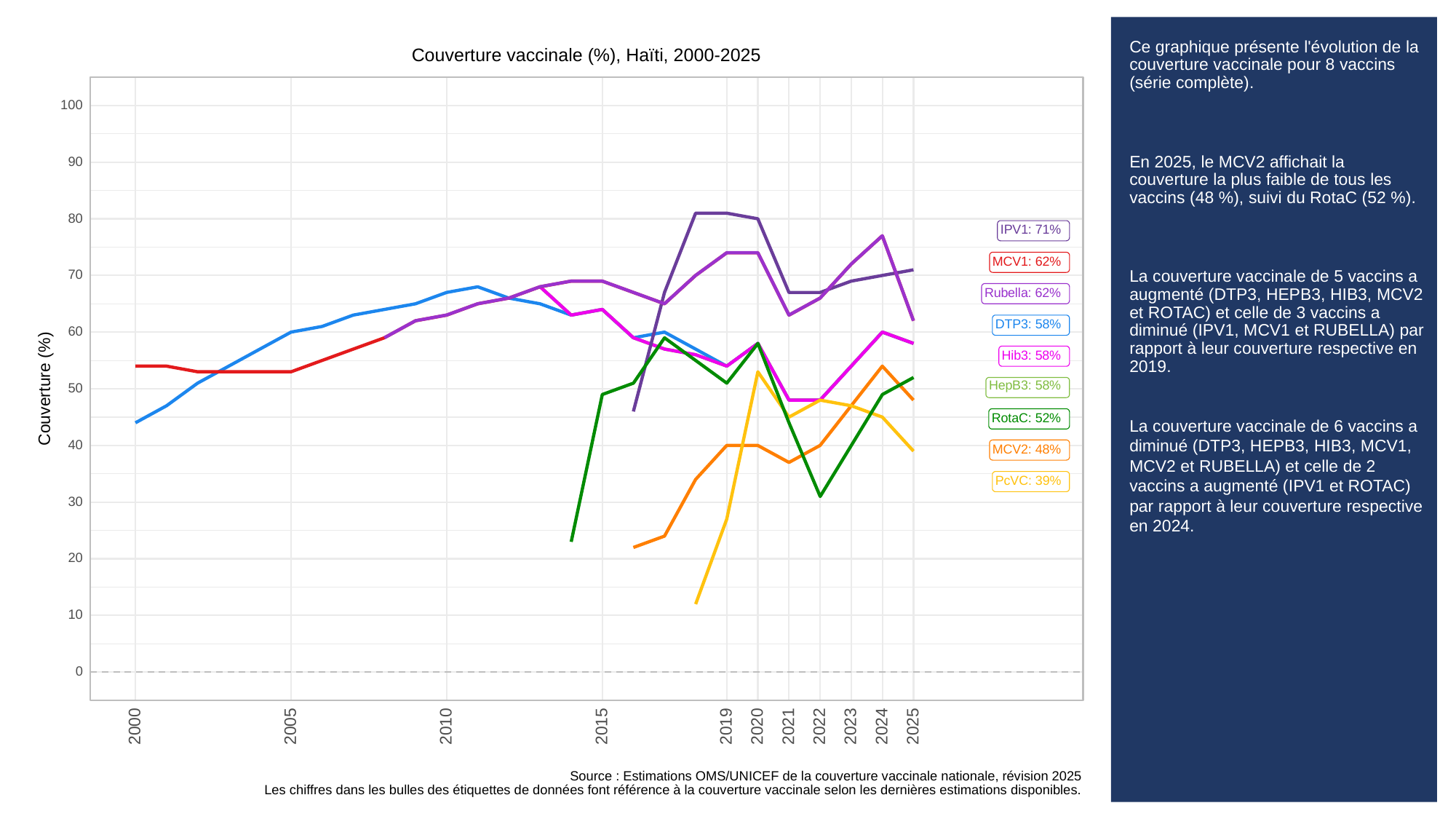

# Ce graphique présente l'évolution de la couverture vaccinale pour 8 vaccins (série complète).

En 2025, le MCV2 affichait la couverture la plus faible de tous les vaccins (48 %), suivi du RotaC (52 %).

La couverture vaccinale de 5 vaccins a augmenté (DTP3, HEPB3, HIB3, MCV2 et ROTAC) et celle de 3 vaccins a diminué (IPV1, MCV1 et RUBELLA) par rapport à leur couverture respective en 2019.

La couverture vaccinale de 6 vaccins a diminué (DTP3, HEPB3, HIB3, MCV1, MCV2 et RUBELLA) et celle de 2 vaccins a augmenté (IPV1 et ROTAC) par rapport à leur couverture respective en 2024.

Couverture vaccinale (%), Haïti, 2000-2025

100

90

80

IPV1: 71%

MCV1: 62%

70

Rubella: 62%

DTP3: 58%

60

Hib3: 58%

HepB3: 58%
Couverture (%)
50

RotaC: 52%

40
MCV2: 48%

PcVC: 39%
30

20

10

0

2023
2000
2005
2010
2015
2019
2020
2021
2022
2024
2025
Source : Estimations OMS/UNICEF de la couverture vaccinale nationale, révision 2025
Les chiffres dans les bulles des étiquettes de données font référence à la couverture vaccinale selon les dernières estimations disponibles.